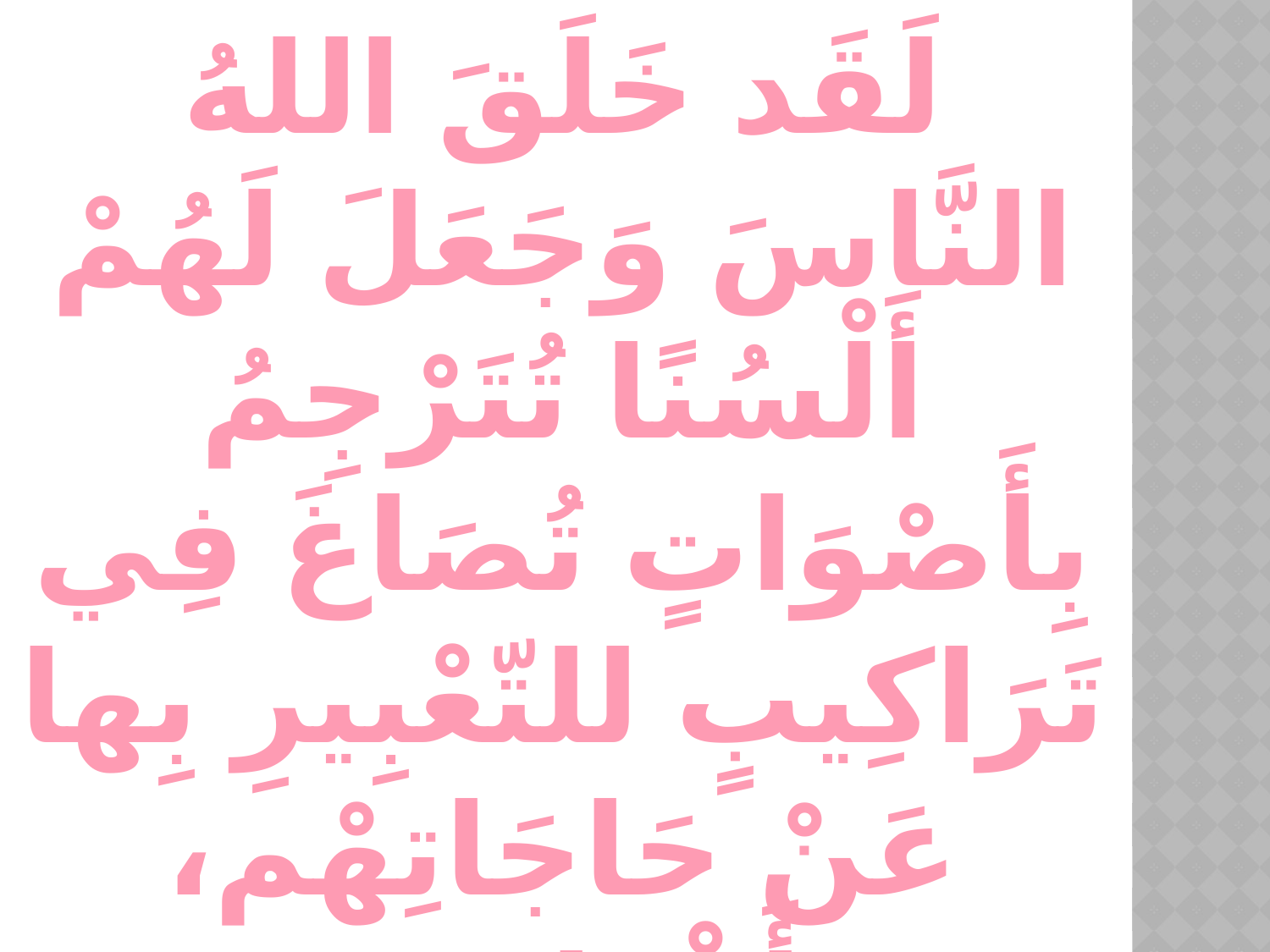

لَقَد خَلَقَ اللهُ النَّاسَ وَجَعَلَ لَهُمْ أَلْسُنًا تُتَرْجِمُ بِأَصْوَاتٍ تُصَاغَ فِي تَرَاكِيبٍ للتّعْبِيرِ بِها عَنْ حَاجَاتِهْم، وَأَغْرَاضِهِم